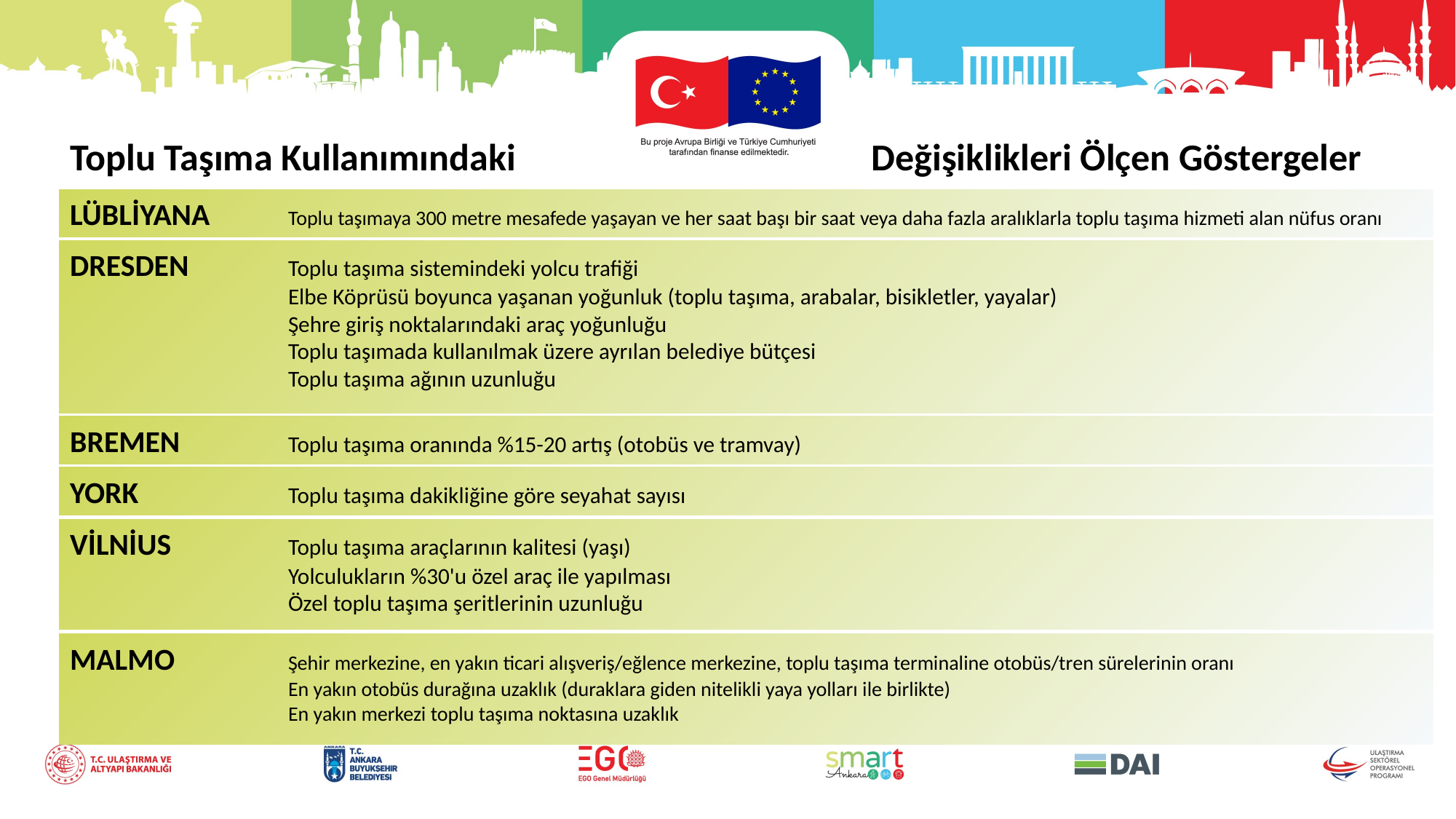

Toplu Taşıma Kullanımındaki
Değişiklikleri Ölçen Göstergeler
LÜBLİYANA	Toplu taşımaya 300 metre mesafede yaşayan ve her saat başı bir saat veya daha fazla aralıklarla toplu taşıma hizmeti alan nüfus oranı
DRESDEN	Toplu taşıma sistemindeki yolcu trafiği
		Elbe Köprüsü boyunca yaşanan yoğunluk (toplu taşıma, arabalar, bisikletler, yayalar)
		Şehre giriş noktalarındaki araç yoğunluğu
		Toplu taşımada kullanılmak üzere ayrılan belediye bütçesi
		Toplu taşıma ağının uzunluğu
BREMEN 	Toplu taşıma oranında %15-20 artış (otobüs ve tramvay)
YORK 		Toplu taşıma dakikliğine göre seyahat sayısı
VİLNİUS		Toplu taşıma araçlarının kalitesi (yaşı)
		Yolculukların %30'u özel araç ile yapılması
		Özel toplu taşıma şeritlerinin uzunluğu
MALMO		Şehir merkezine, en yakın ticari alışveriş/eğlence merkezine, toplu taşıma terminaline otobüs/tren sürelerinin oranı
		En yakın otobüs durağına uzaklık (duraklara giden nitelikli yaya yolları ile birlikte)
		En yakın merkezi toplu taşıma noktasına uzaklık